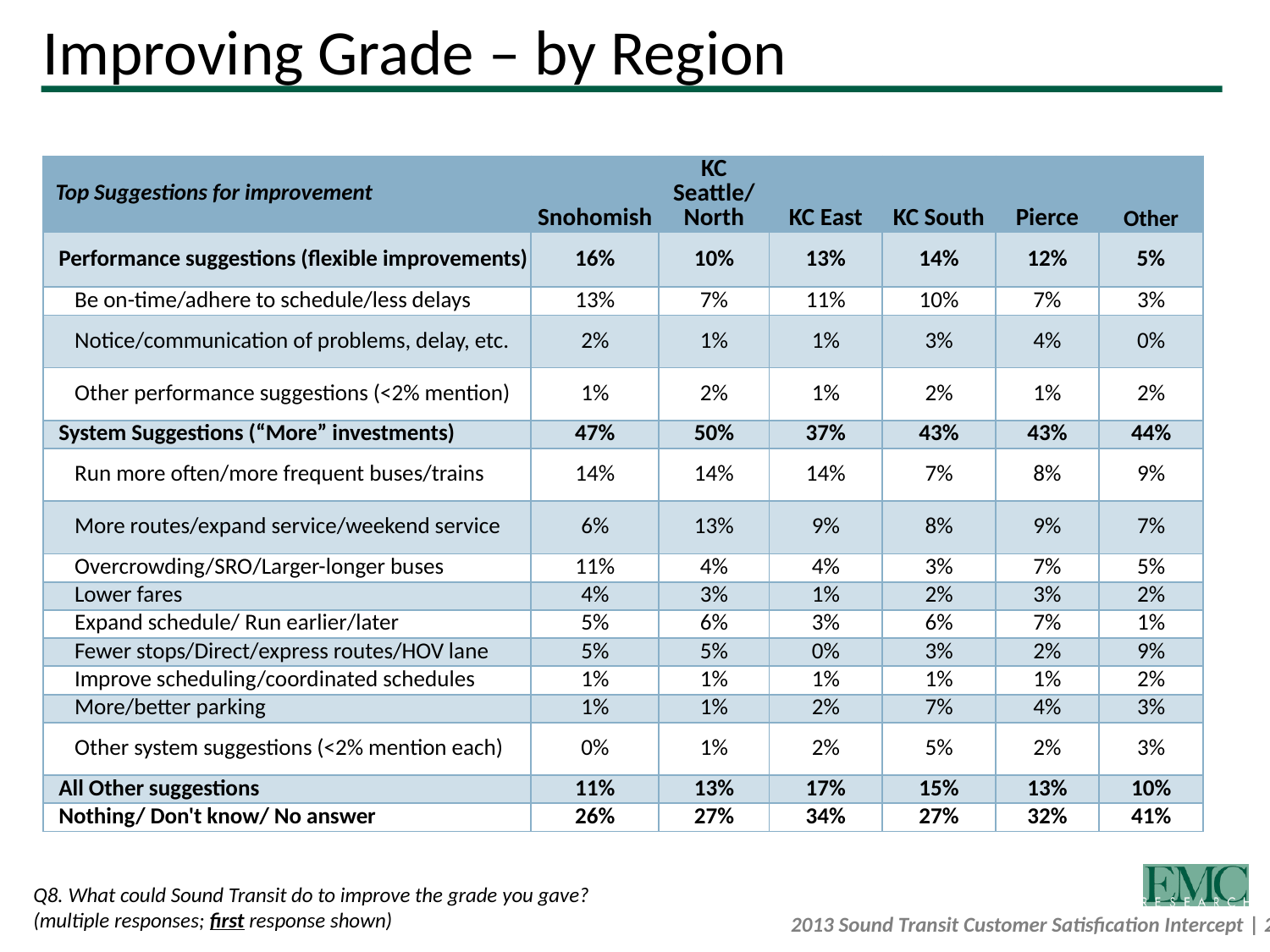

# Improving Grade – by Region
| Top Suggestions for improvement | Snohomish | KC Seattle/ North | KC East | KC South | Pierce | Other |
| --- | --- | --- | --- | --- | --- | --- |
| Performance suggestions (flexible improvements) | 16% | 10% | 13% | 14% | 12% | 5% |
| Be on-time/adhere to schedule/less delays | 13% | 7% | 11% | 10% | 7% | 3% |
| Notice/communication of problems, delay, etc. | 2% | 1% | 1% | 3% | 4% | 0% |
| Other performance suggestions (<2% mention) | 1% | 2% | 1% | 2% | 1% | 2% |
| System Suggestions (“More” investments) | 47% | 50% | 37% | 43% | 43% | 44% |
| Run more often/more frequent buses/trains | 14% | 14% | 14% | 7% | 8% | 9% |
| More routes/expand service/weekend service | 6% | 13% | 9% | 8% | 9% | 7% |
| Overcrowding/SRO/Larger-longer buses | 11% | 4% | 4% | 3% | 7% | 5% |
| Lower fares | 4% | 3% | 1% | 2% | 3% | 2% |
| Expand schedule/ Run earlier/later | 5% | 6% | 3% | 6% | 7% | 1% |
| Fewer stops/Direct/express routes/HOV lane | 5% | 5% | 0% | 3% | 2% | 9% |
| Improve scheduling/coordinated schedules | 1% | 1% | 1% | 1% | 1% | 2% |
| More/better parking | 1% | 1% | 2% | 7% | 4% | 3% |
| Other system suggestions (<2% mention each) | 0% | 1% | 2% | 5% | 2% | 3% |
| All Other suggestions | 11% | 13% | 17% | 15% | 13% | 10% |
| Nothing/ Don't know/ No answer | 26% | 27% | 34% | 27% | 32% | 41% |
Q8. What could Sound Transit do to improve the grade you gave?
(multiple responses; first response shown)